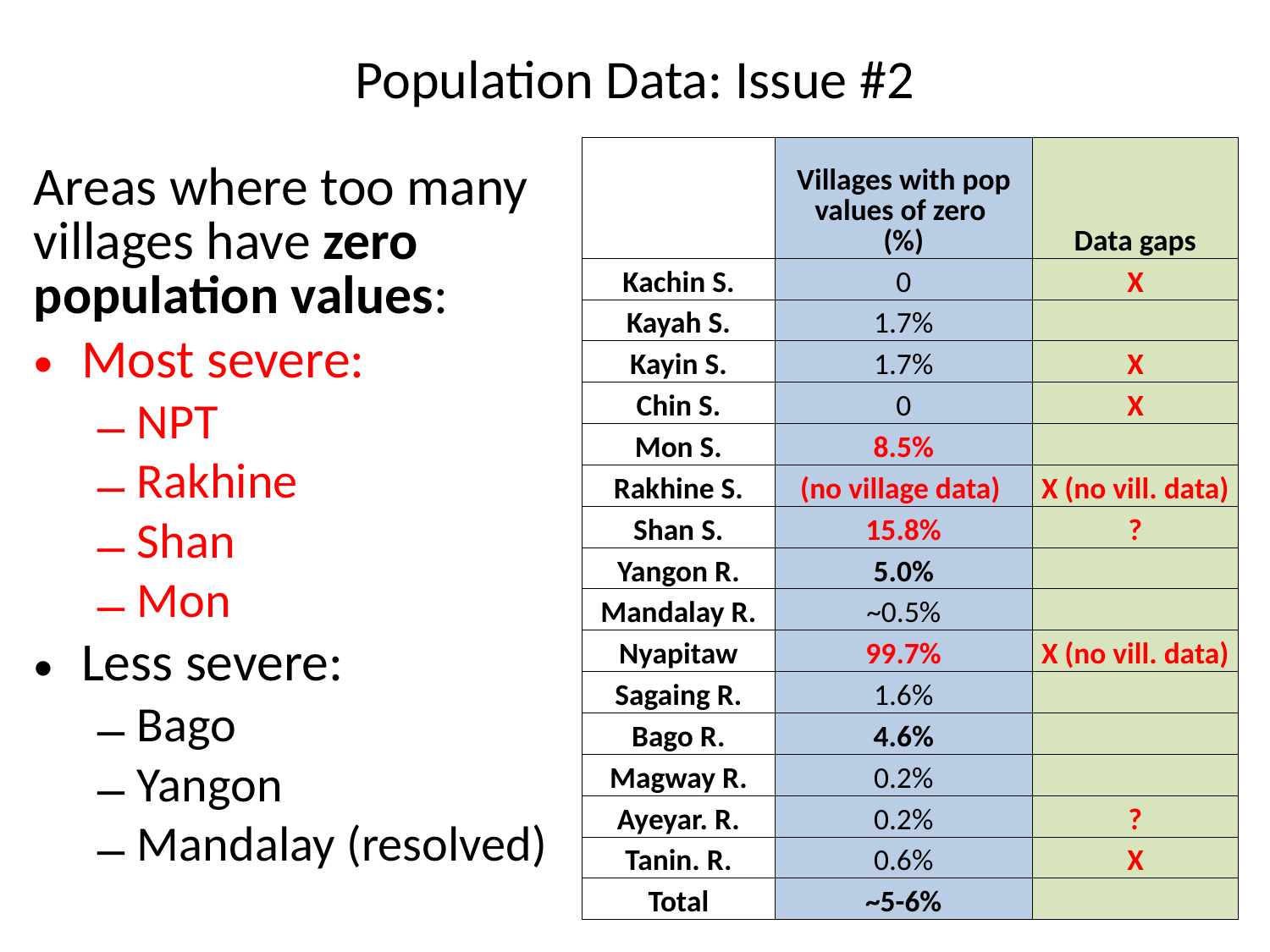

# Population Data: Issue #2
|  | Villages with pop values of zero (%) | Data gaps |
| --- | --- | --- |
| Kachin S. | 0 | X |
| Kayah S. | 1.7% |  |
| Kayin S. | 1.7% | X |
| Chin S. | 0 | X |
| Mon S. | 8.5% |  |
| Rakhine S. | (no village data) | X (no vill. data) |
| Shan S. | 15.8% | ? |
| Yangon R. | 5.0% |  |
| Mandalay R. | ~0.5% |  |
| Nyapitaw | 99.7% | X (no vill. data) |
| Sagaing R. | 1.6% |  |
| Bago R. | 4.6% |  |
| Magway R. | 0.2% |  |
| Ayeyar. R. | 0.2% | ? |
| Tanin. R. | 0.6% | X |
| Total | ~5-6% |  |
Areas where too many villages have zero population values:
Most severe:
NPT
Rakhine
Shan
Mon
Less severe:
Bago
Yangon
Mandalay (resolved)